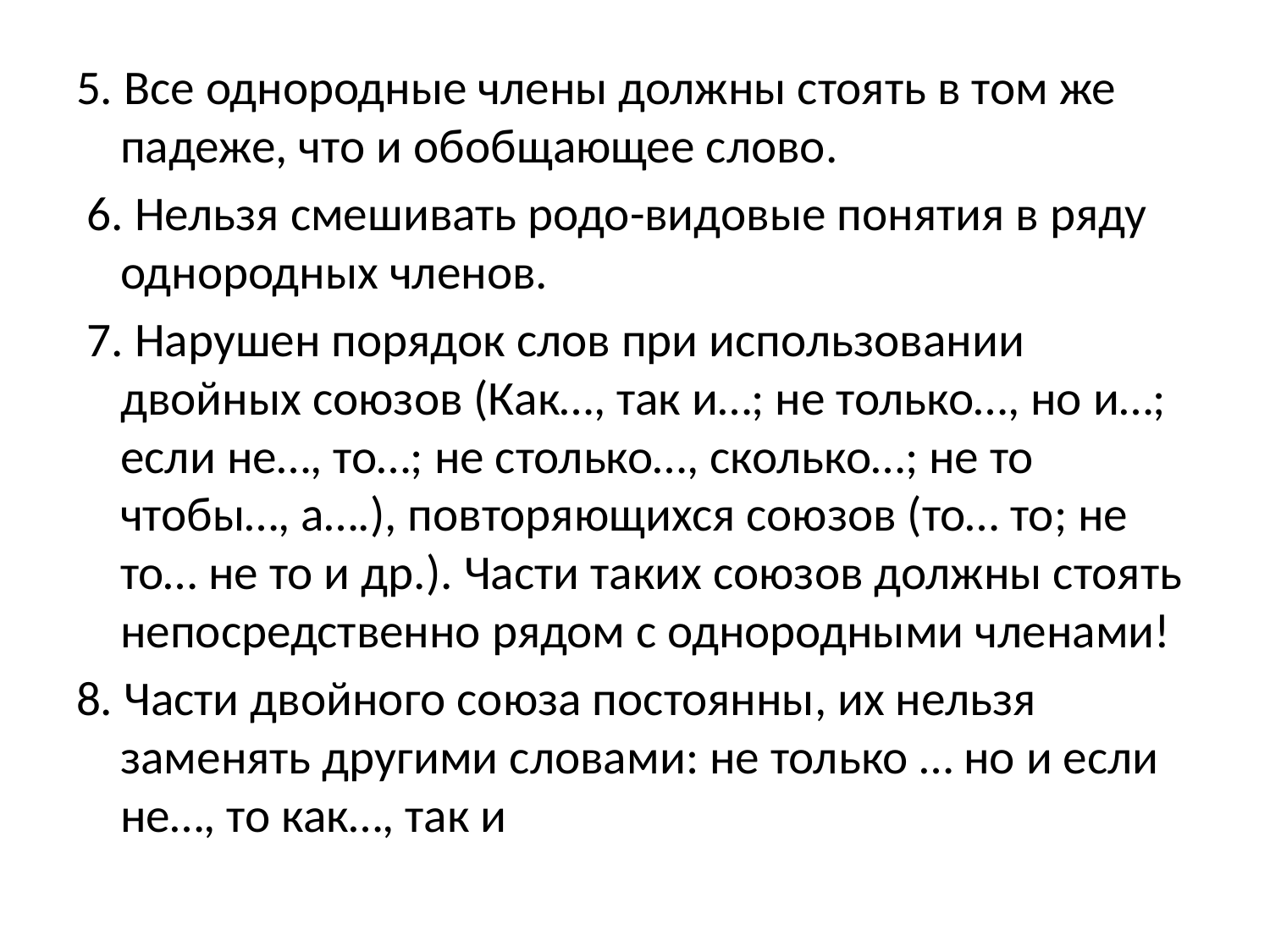

5. Все однородные члены должны стоять в том же падеже, что и обобщающее слово.
 6. Нельзя смешивать родо-видовые понятия в ряду однородных членов.
 7. Нарушен порядок слов при использовании двойных союзов (Как…, так и…; не только…, но и…; если не…, то…; не столько…, сколько…; не то чтобы…, а….), повторяющихся союзов (то… то; не то… не то и др.). Части таких союзов должны стоять непосредственно рядом с однородными членами!
8. Части двойного союза постоянны, их нельзя заменять другими словами: не только … но и если не…, то как…, так и